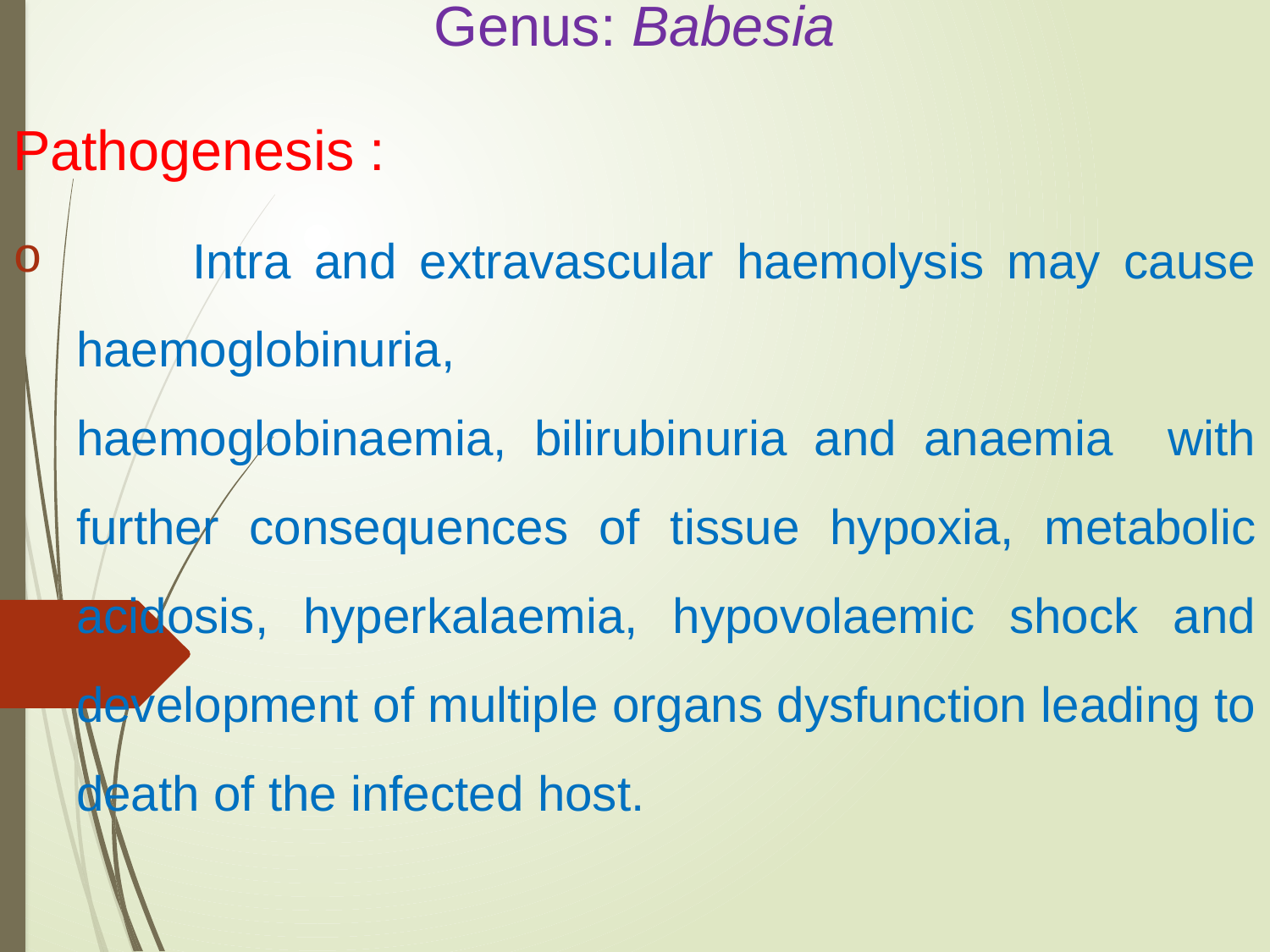

# Genus: Babesia
Pathogenesis :
     Intra and extravascular haemolysis may cause haemoglobinuria,					haemoglobinaemia, bilirubinuria and anaemia  with further consequences of tissue hypoxia, metabolic acidosis, hyperkalaemia, hypovolaemic shock and development of multiple organs dysfunction leading to death of the infected host.